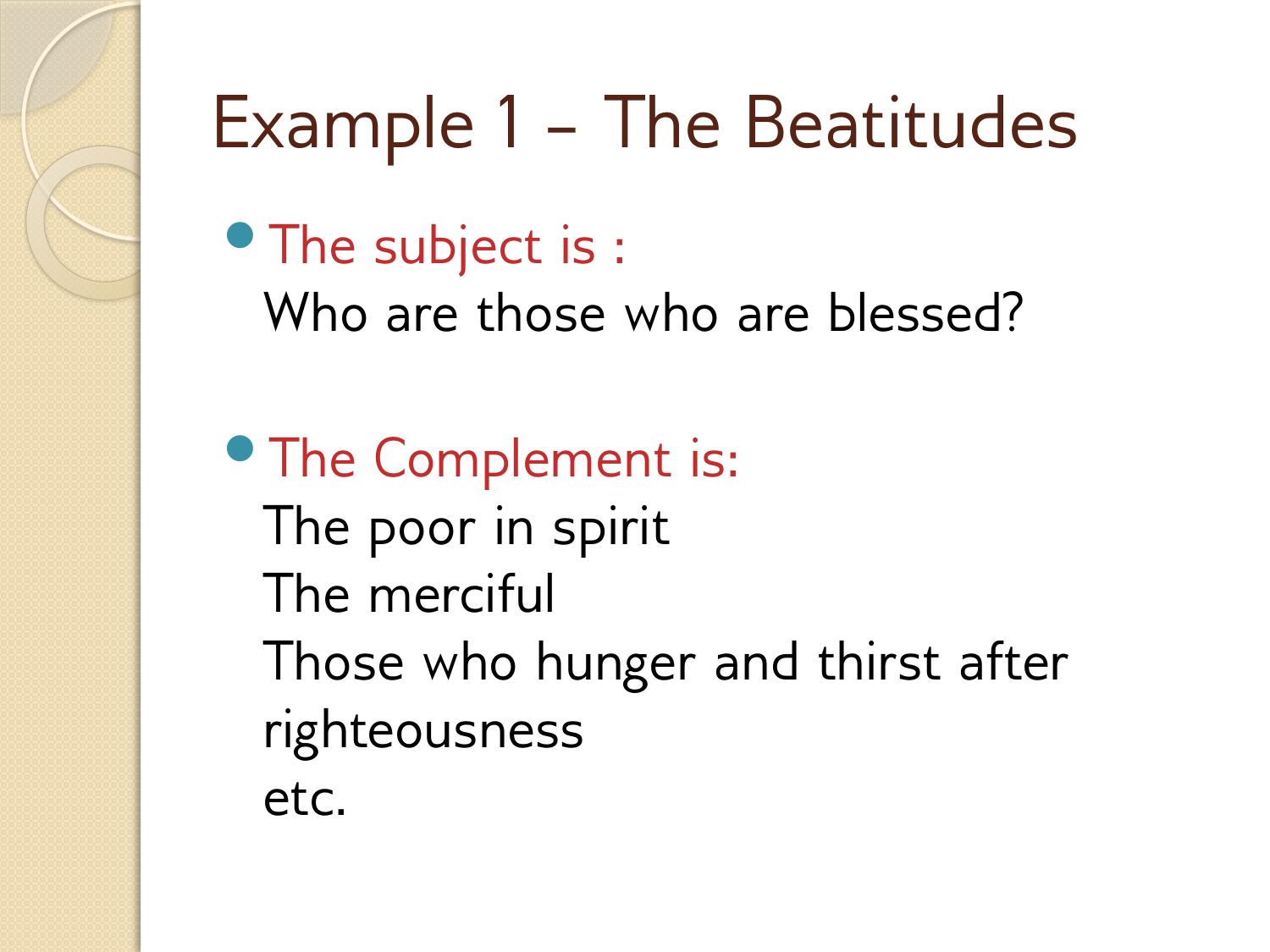

# Example 1 – The Beatitudes
The subject is :
Who are those who are blessed?
The Complement is:
The poor in spirit
The merciful
Those who hunger and thirst after righteousness
etc.